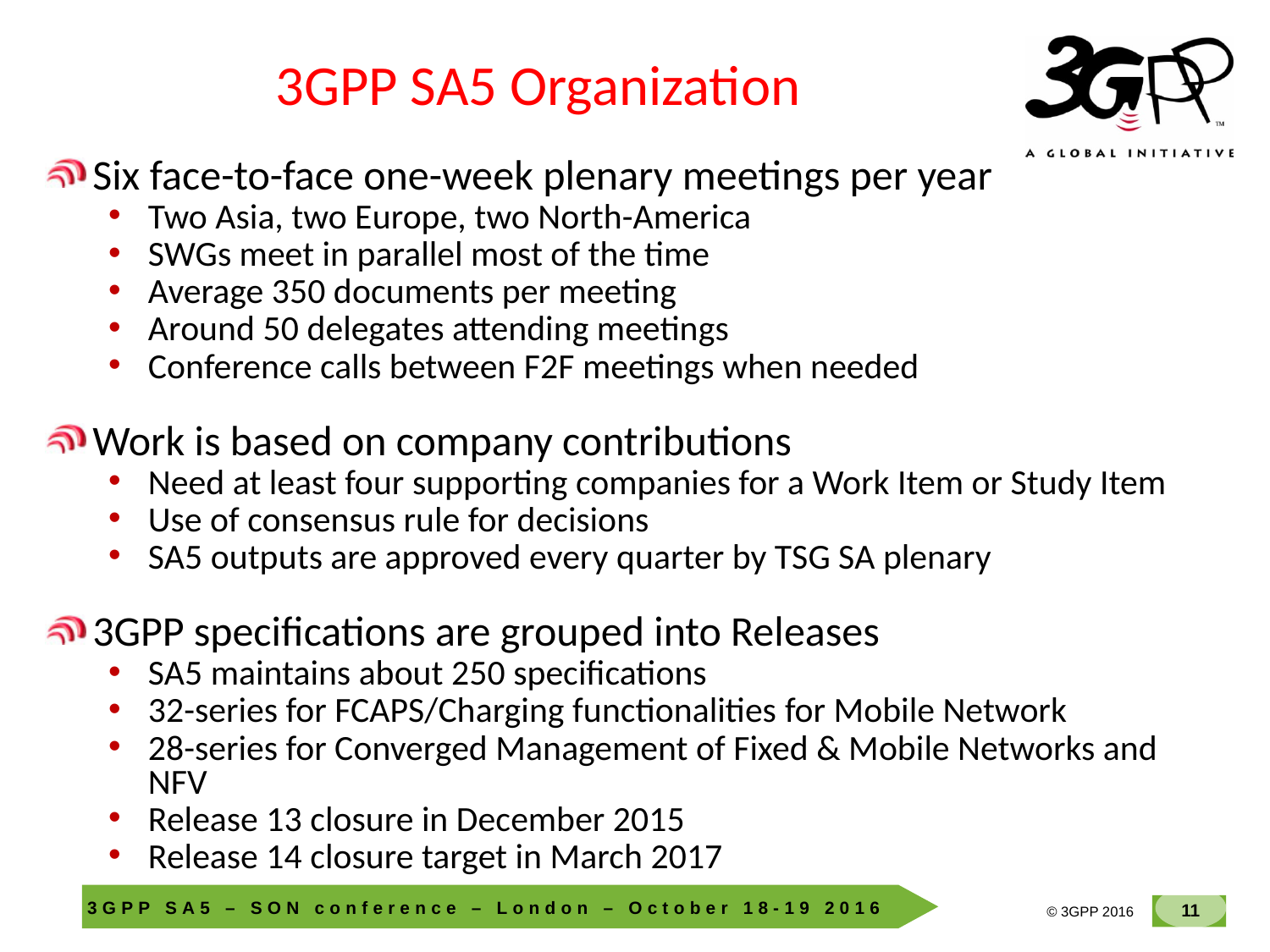

# 3GPP SA5 Organization
Six face-to-face one-week plenary meetings per year
Two Asia, two Europe, two North-America
SWGs meet in parallel most of the time
Average 350 documents per meeting
Around 50 delegates attending meetings
Conference calls between F2F meetings when needed
Work is based on company contributions
Need at least four supporting companies for a Work Item or Study Item
Use of consensus rule for decisions
SA5 outputs are approved every quarter by TSG SA plenary
3GPP specifications are grouped into Releases
SA5 maintains about 250 specifications
32-series for FCAPS/Charging functionalities for Mobile Network
28-series for Converged Management of Fixed & Mobile Networks and NFV
Release 13 closure in December 2015
Release 14 closure target in March 2017